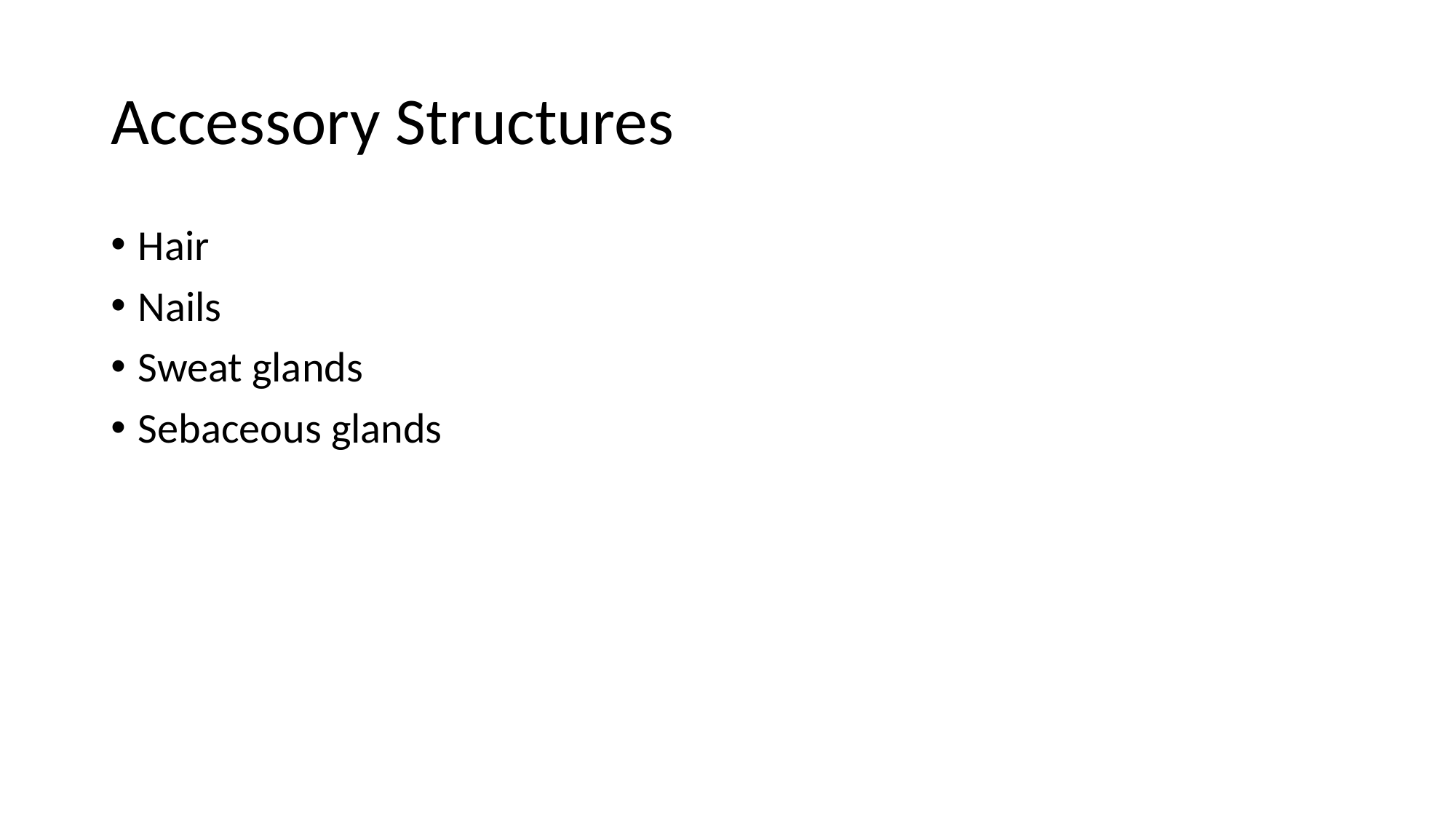

# Accessory Structures
Hair
Nails
Sweat glands
Sebaceous glands